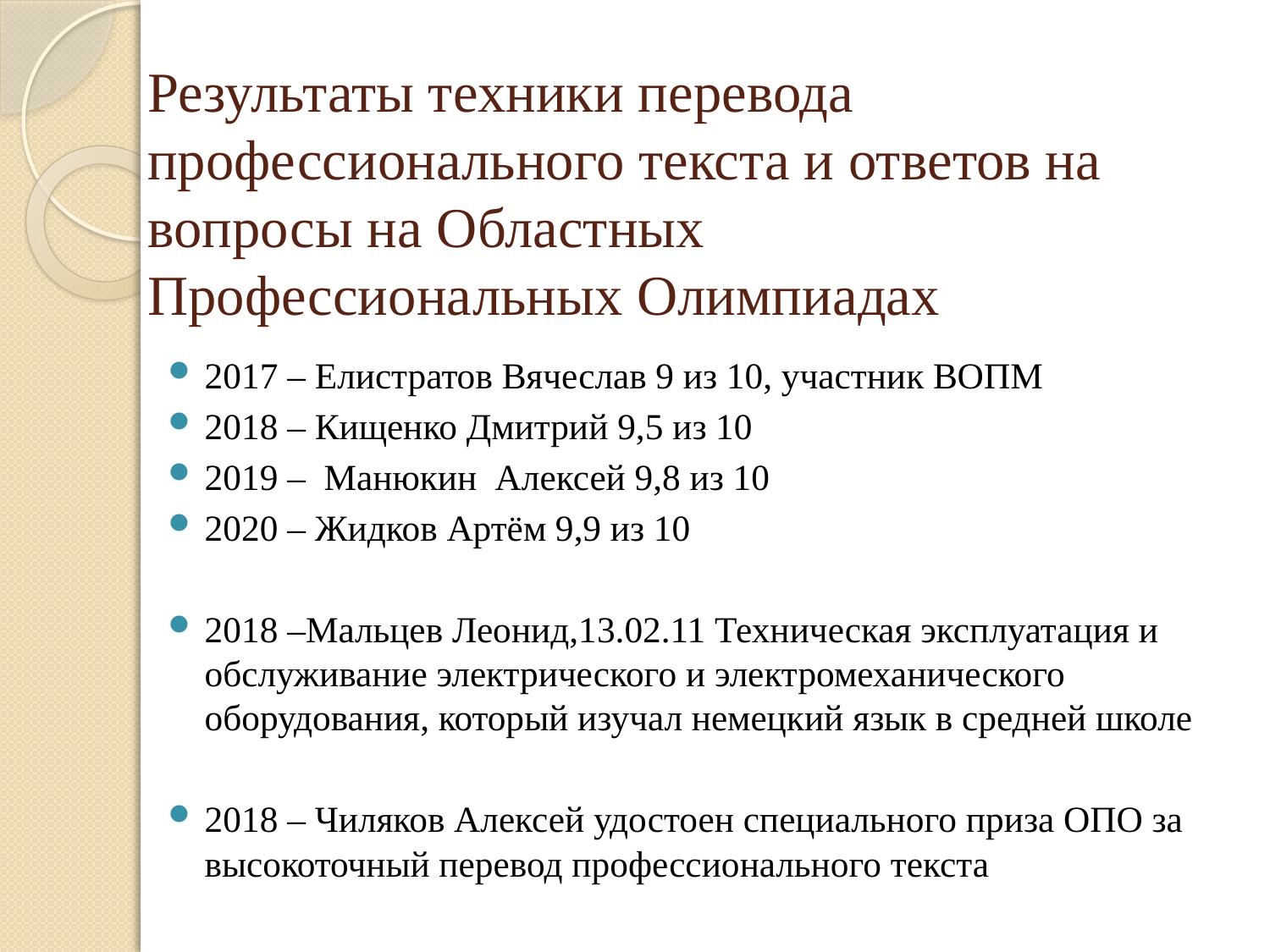

# Результаты техники перевода профессионального текста и ответов на вопросы на Областных Профессиональных Олимпиадах
2017 – Елистратов Вячеслав 9 из 10, участник ВОПМ
2018 – Кищенко Дмитрий 9,5 из 10
2019 –  Манюкин  Алексей 9,8 из 10
2020 – Жидков Артём 9,9 из 10

2018 –Мальцев Леонид,13.02.11 Техническая эксплуатация и обслуживание электрического и электромеханического оборудования, который изучал немецкий язык в средней школе

2018 – Чиляков Алексей удостоен специального приза ОПО за высокоточный перевод профессионального текста